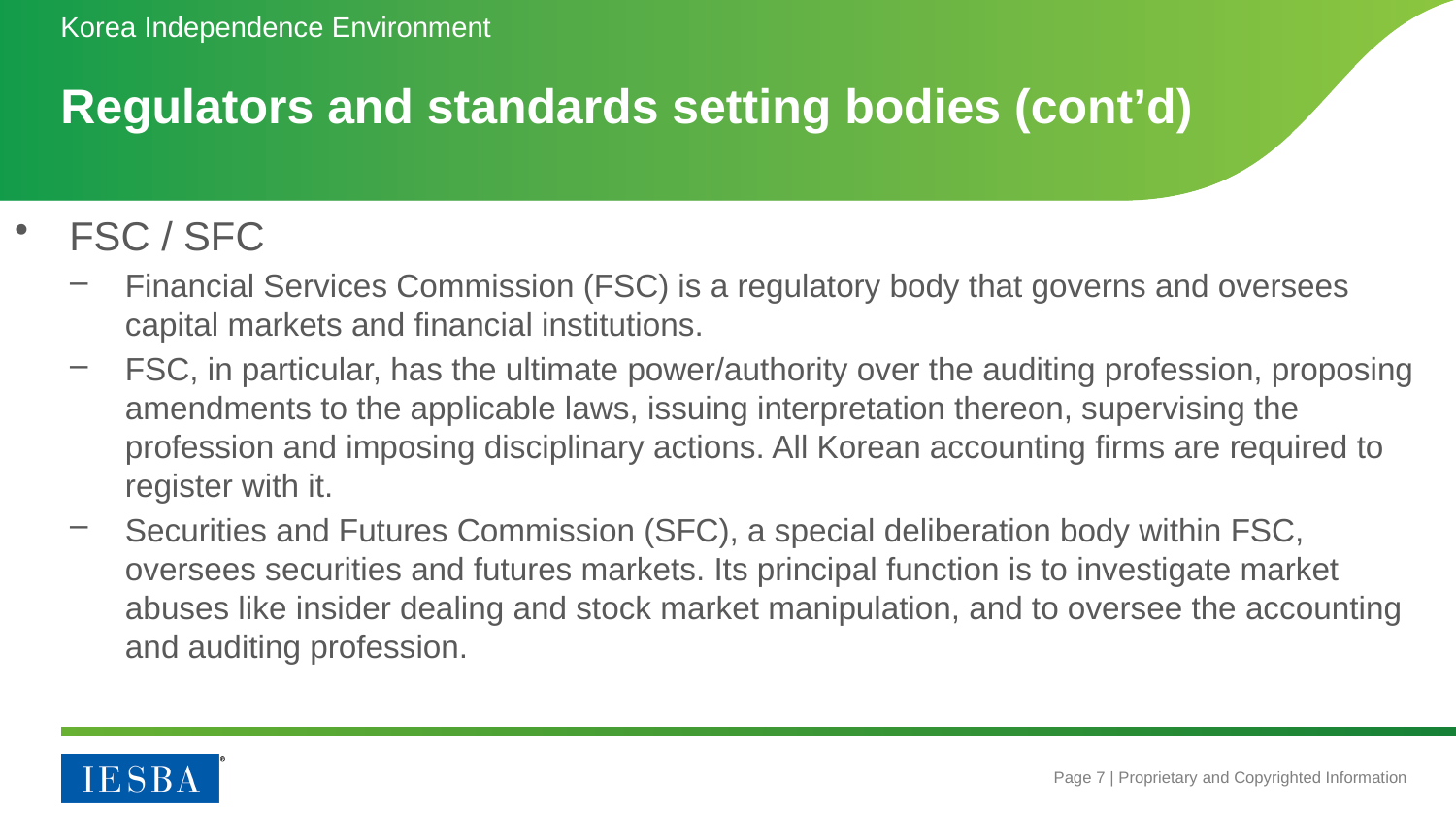

Korea Independence Environment

# Regulators and standards setting bodies (cont’d)
FSC / SFC
Financial Services Commission (FSC) is a regulatory body that governs and oversees capital markets and financial institutions.
FSC, in particular, has the ultimate power/authority over the auditing profession, proposing amendments to the applicable laws, issuing interpretation thereon, supervising the profession and imposing disciplinary actions. All Korean accounting firms are required to register with it.
Securities and Futures Commission (SFC), a special deliberation body within FSC, oversees securities and futures markets. Its principal function is to investigate market abuses like insider dealing and stock market manipulation, and to oversee the accounting and auditing profession.